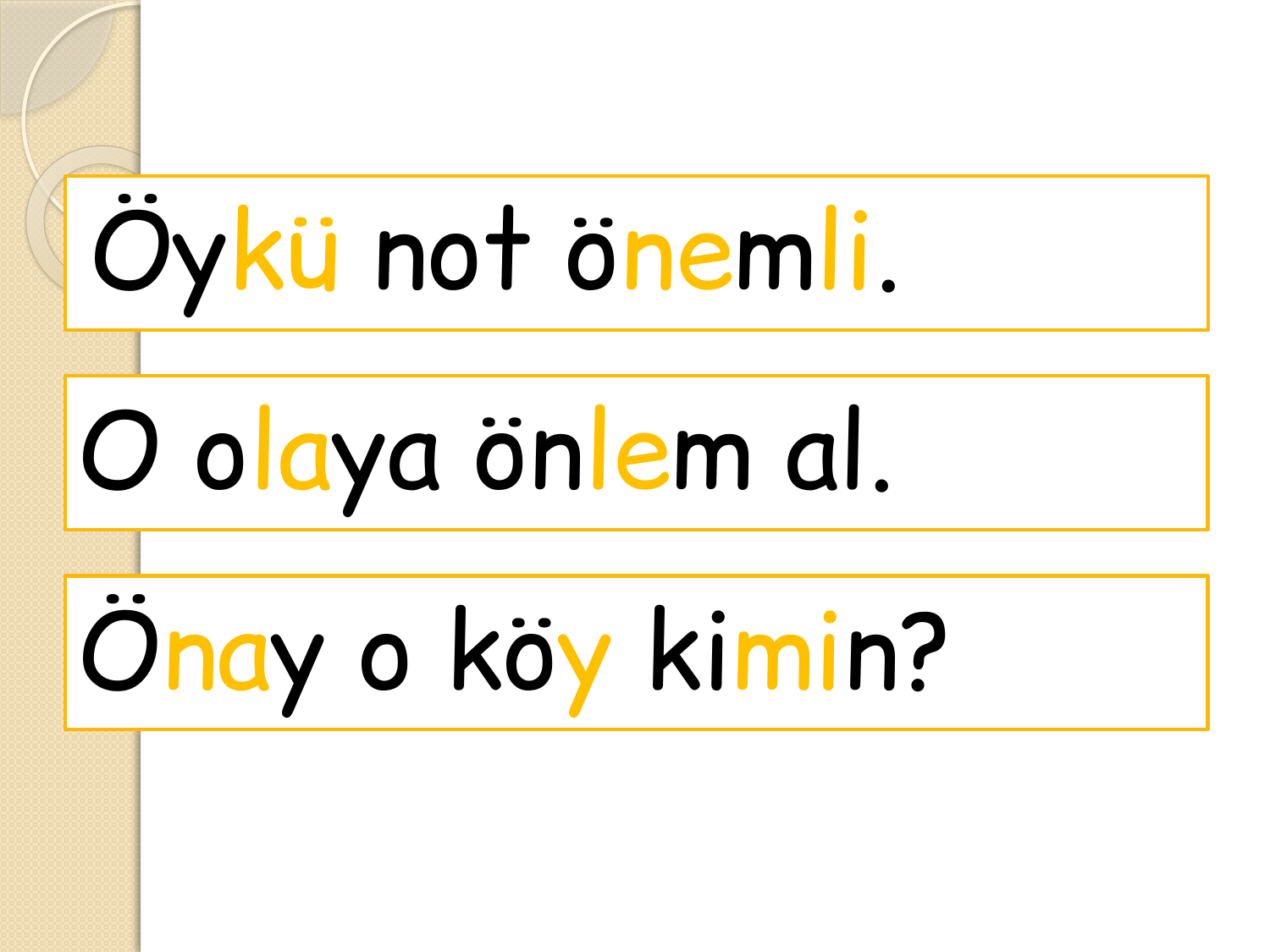

Öykü not önemli.
O olaya önlem al.
Önay o köy kimin?